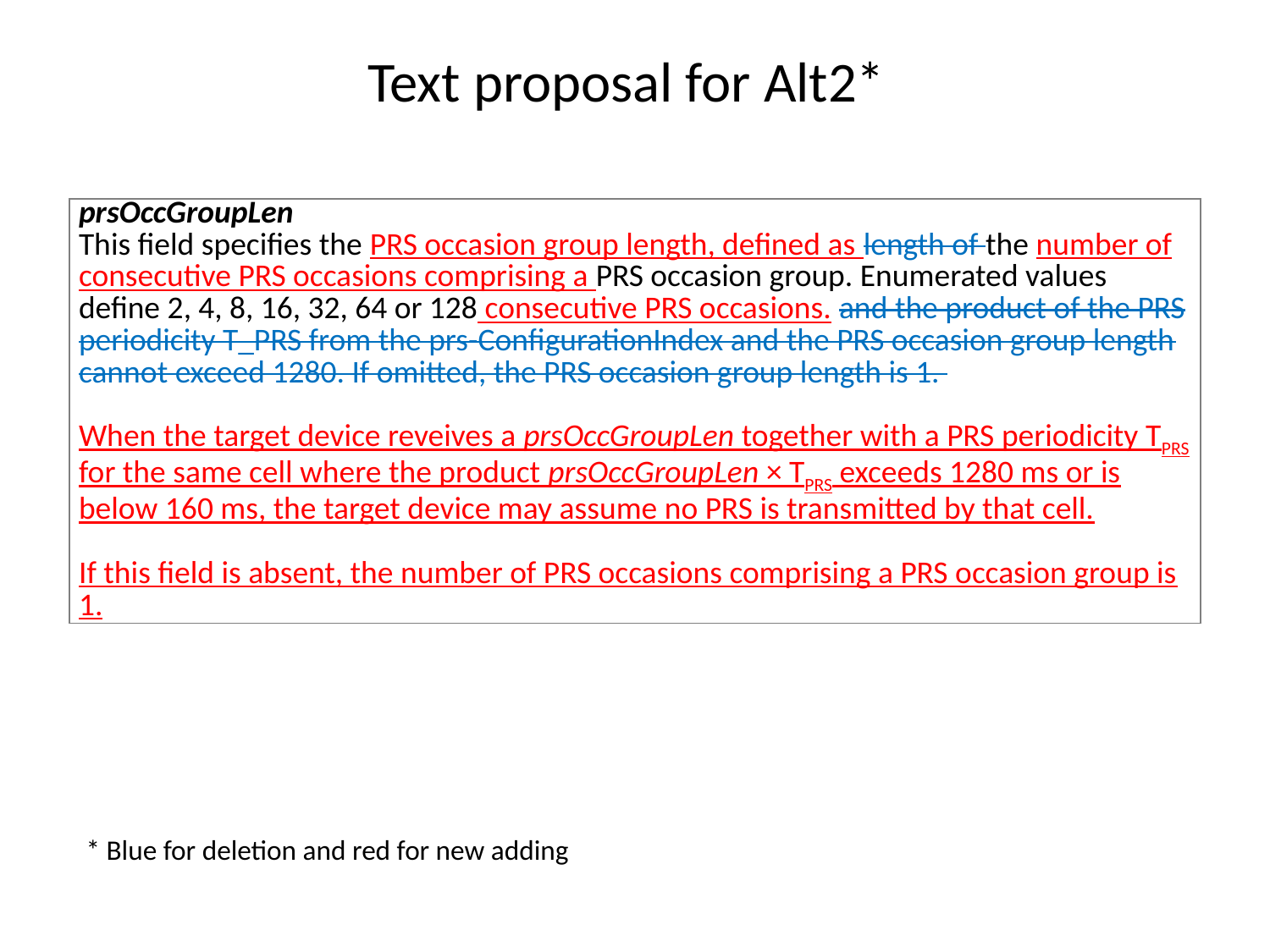

# Text proposal for Alt2*
| prsOccGroupLen This field specifies the PRS occasion group length, defined as length of the number of consecutive PRS occasions comprising a PRS occasion group. Enumerated values define 2, 4, 8, 16, 32, 64 or 128 consecutive PRS occasions. and the product of the PRS periodicity T\_PRS from the prs-ConfigurationIndex and the PRS occasion group length cannot exceed 1280. If omitted, the PRS occasion group length is 1. When the target device reveives a prsOccGroupLen together with a PRS periodicity TPRS for the same cell where the product prsOccGroupLen × TPRS exceeds 1280 ms or is below 160 ms, the target device may assume no PRS is transmitted by that cell. If this field is absent, the number of PRS occasions comprising a PRS occasion group is 1. |
| --- |
* Blue for deletion and red for new adding